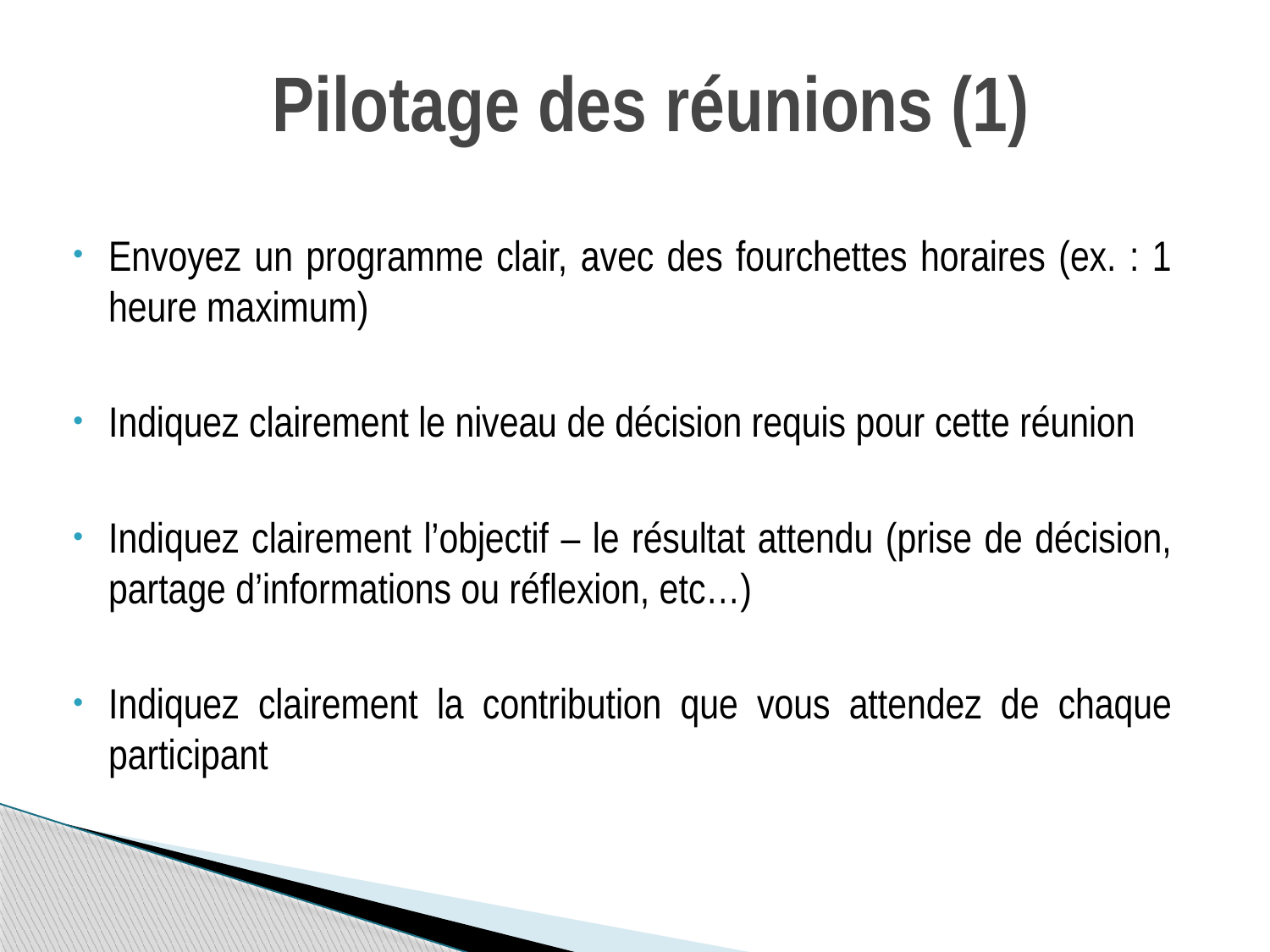

# Pilotage des réunions (1)
Envoyez un programme clair, avec des fourchettes horaires (ex. : 1 heure maximum)

Indiquez clairement le niveau de décision requis pour cette réunion

Indiquez clairement l’objectif – le résultat attendu (prise de décision, partage d’informations ou réflexion, etc…)

Indiquez clairement la contribution que vous attendez de chaque participant